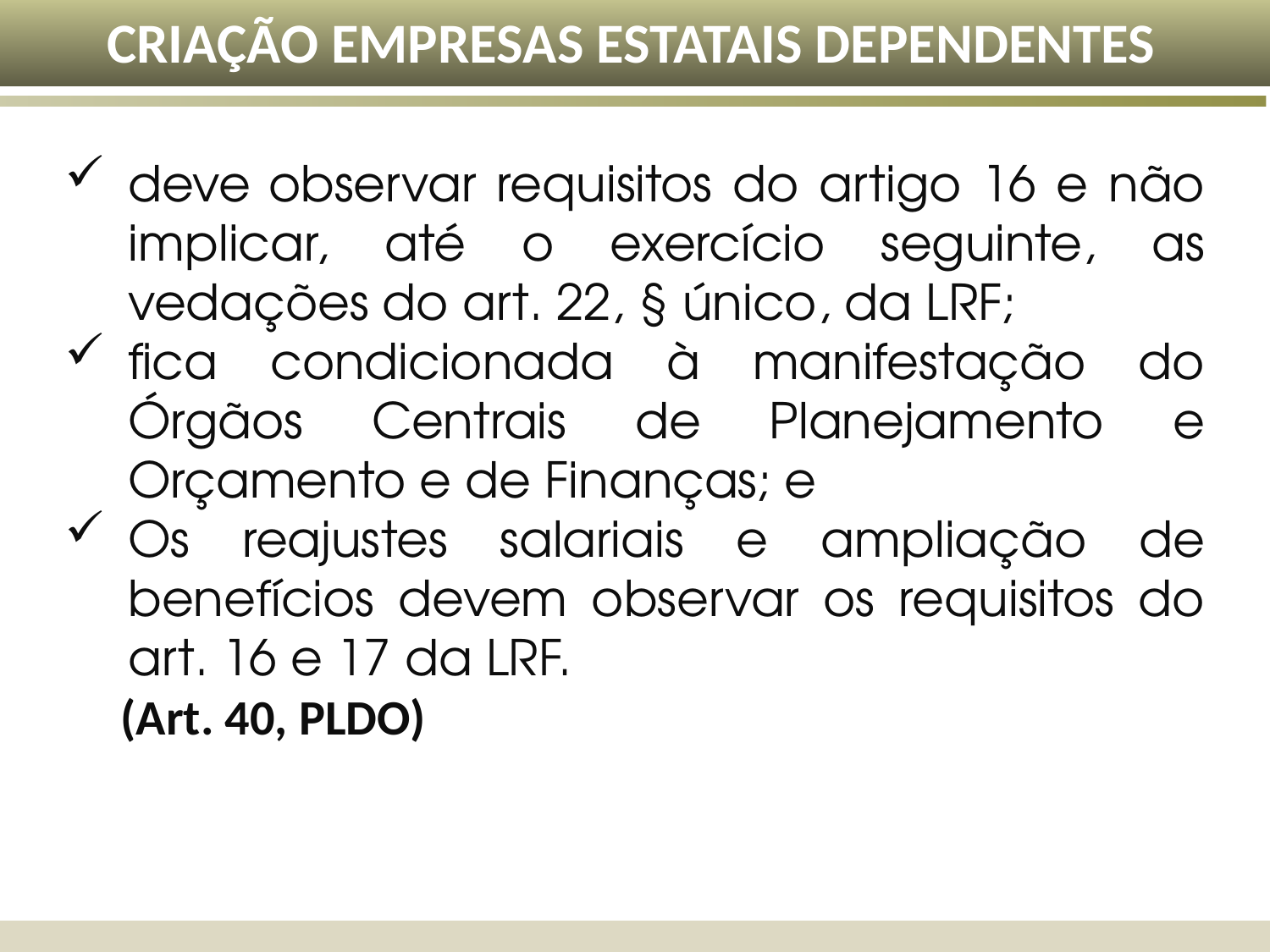

CRIAÇÃO EMPRESAS ESTATAIS DEPENDENTES

deve observar requisitos do artigo 16 e não implicar, até o exercício seguinte, as vedações do art. 22, § único, da LRF;
fica condicionada à manifestação do Órgãos Centrais de Planejamento e Orçamento e de Finanças; e
Os reajustes salariais e ampliação de benefícios devem observar os requisitos do art. 16 e 17 da LRF.
     (Art. 40, PLDO)